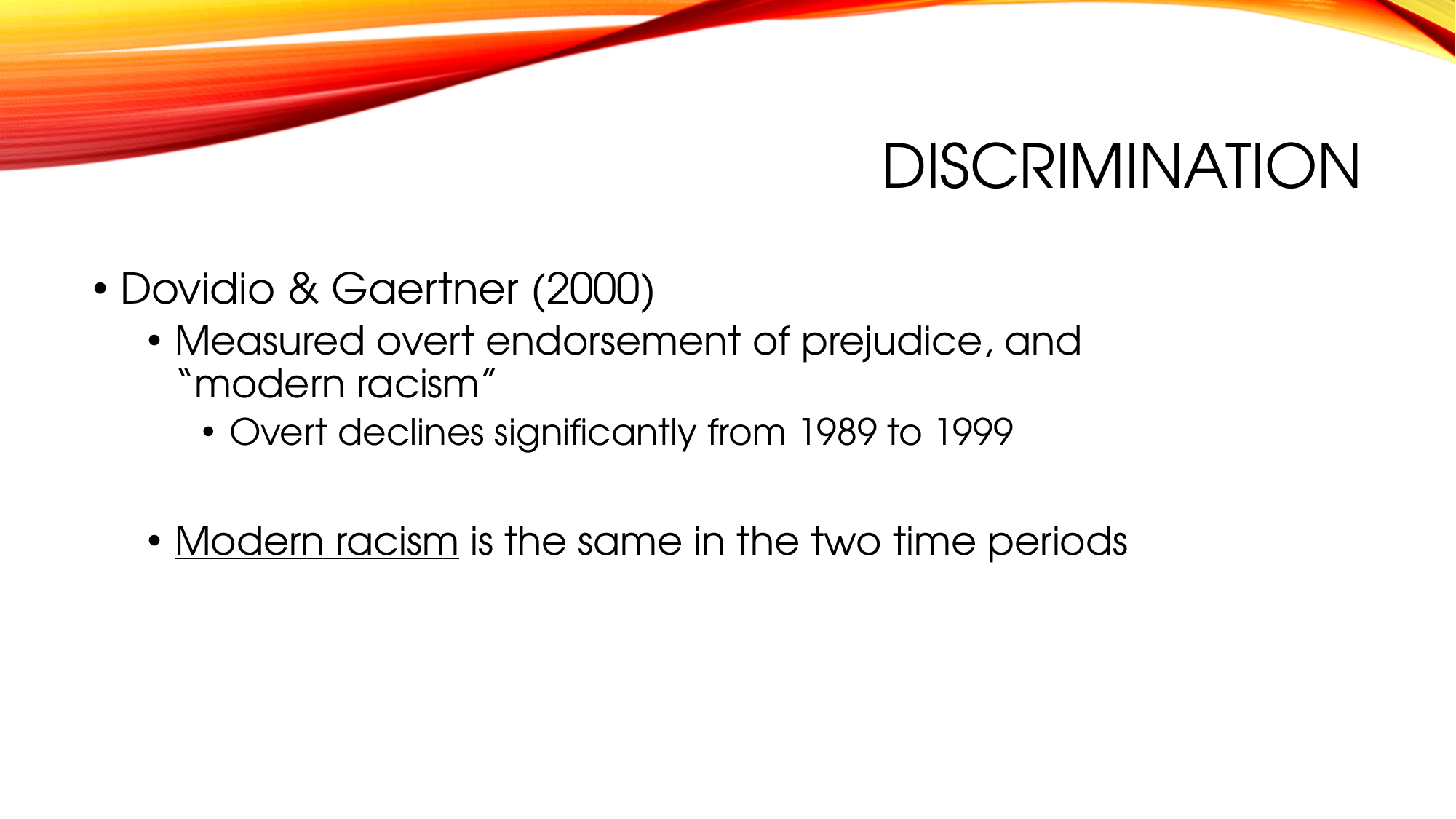

# discrimination
Dovidio & Gaertner (2000)
Measured overt endorsement of prejudice, and “modern racism”
Overt declines significantly from 1989 to 1999

Modern racism is the same in the two time periods